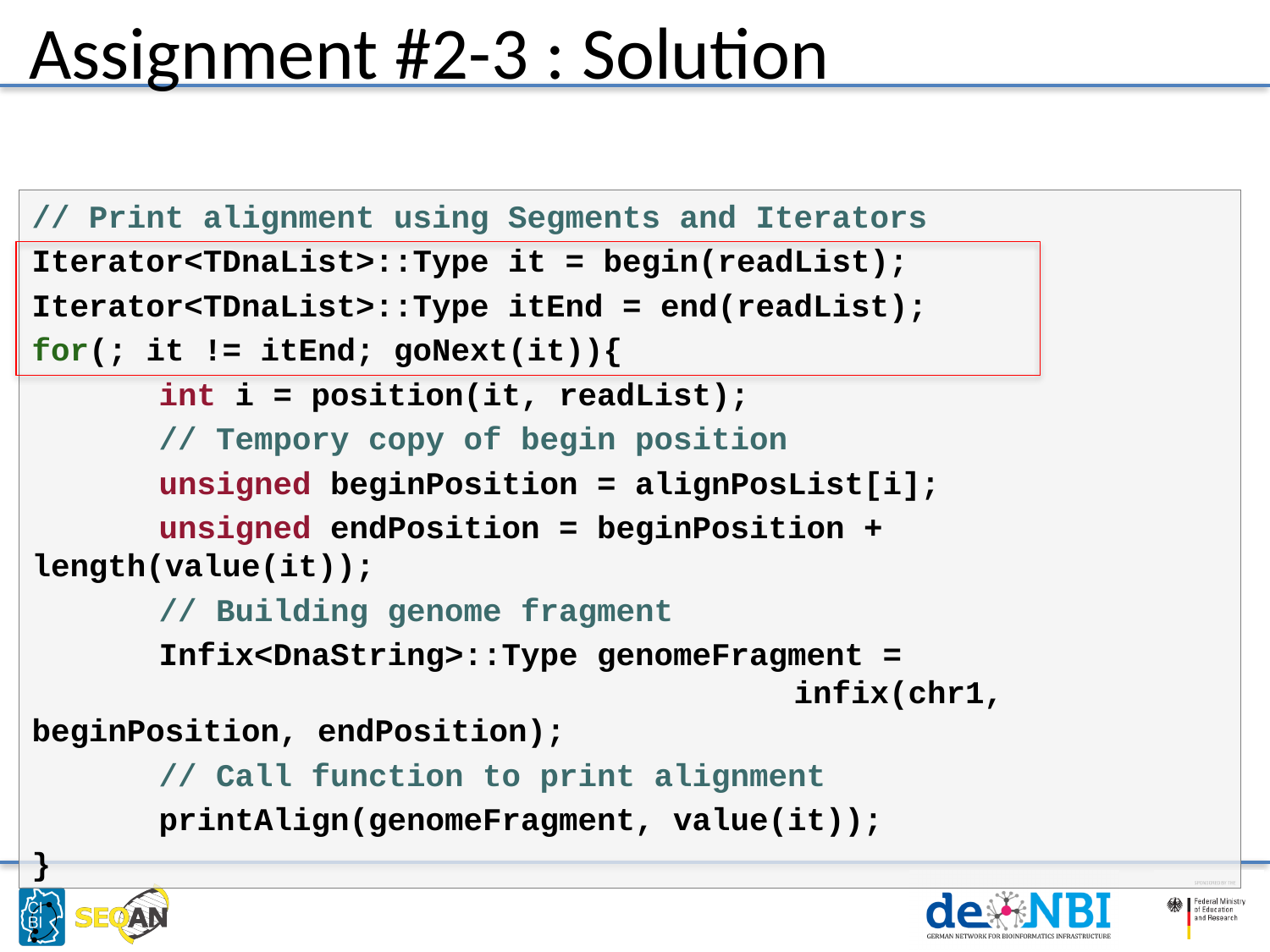

Assignment #2-3 : Solution
// Print alignment using Segments and Iterators
Iterator<TDnaList>::Type it = begin(readList);
Iterator<TDnaList>::Type itEnd = end(readList);
for(; it != itEnd; goNext(it)){
	int i = position(it, readList);
	// Tempory copy of begin position
	unsigned beginPosition = alignPosList[i];
	unsigned endPosition = beginPosition + length(value(it));
	// Building genome fragment
	Infix<DnaString>::Type genomeFragment = 								infix(chr1, beginPosition, endPosition);
	// Call function to print alignment
	printAlign(genomeFragment, value(it));
}